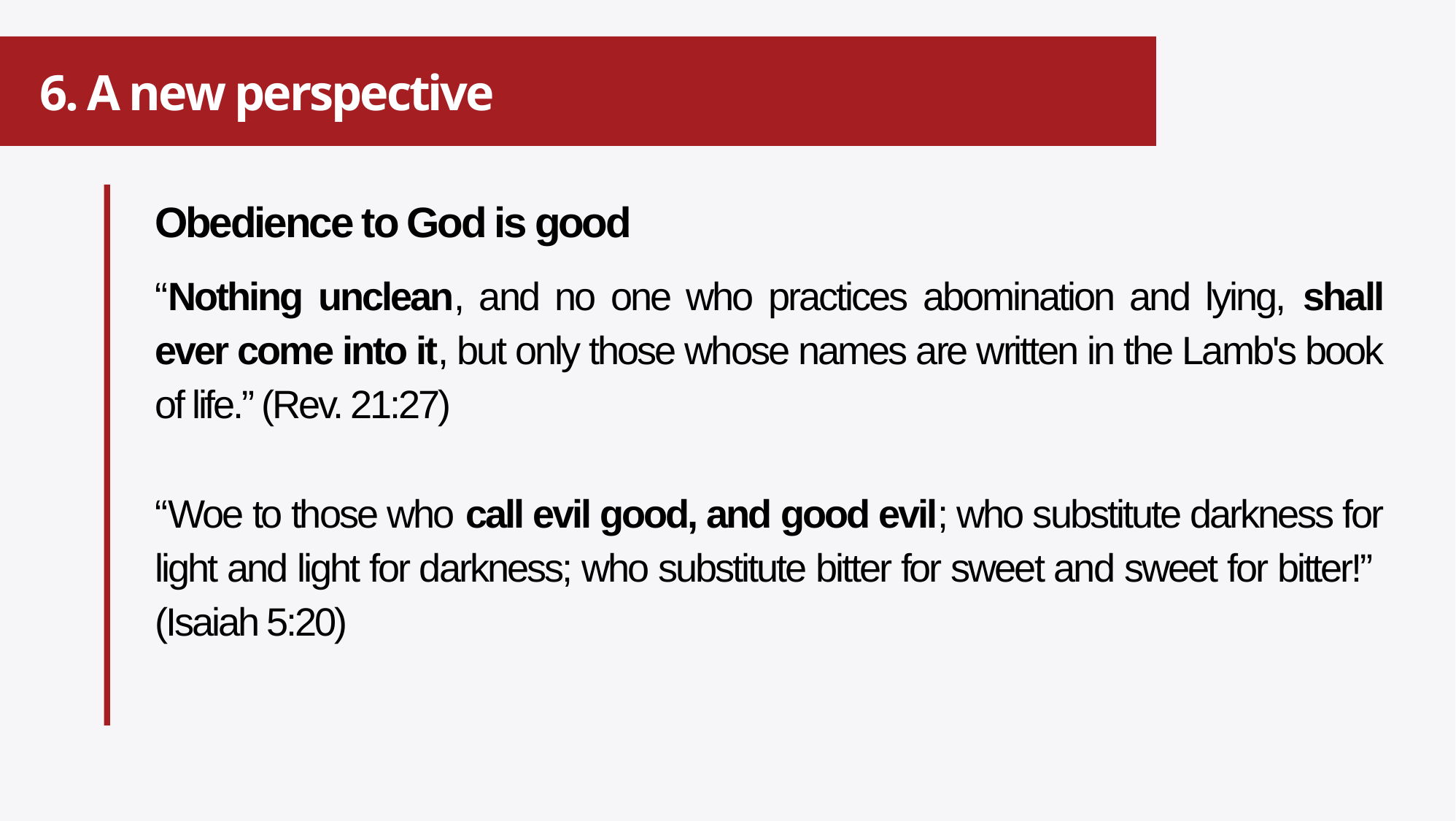

# 6. A new perspective
Obedience to God is good
“Nothing unclean, and no one who practices abomination and lying, shall ever come into it, but only those whose names are written in the Lamb's book of life.” (Rev. 21:27)

“Woe to those who call evil good, and good evil; who substitute darkness for light and light for darkness; who substitute bitter for sweet and sweet for bitter!”  (Isaiah 5:20)